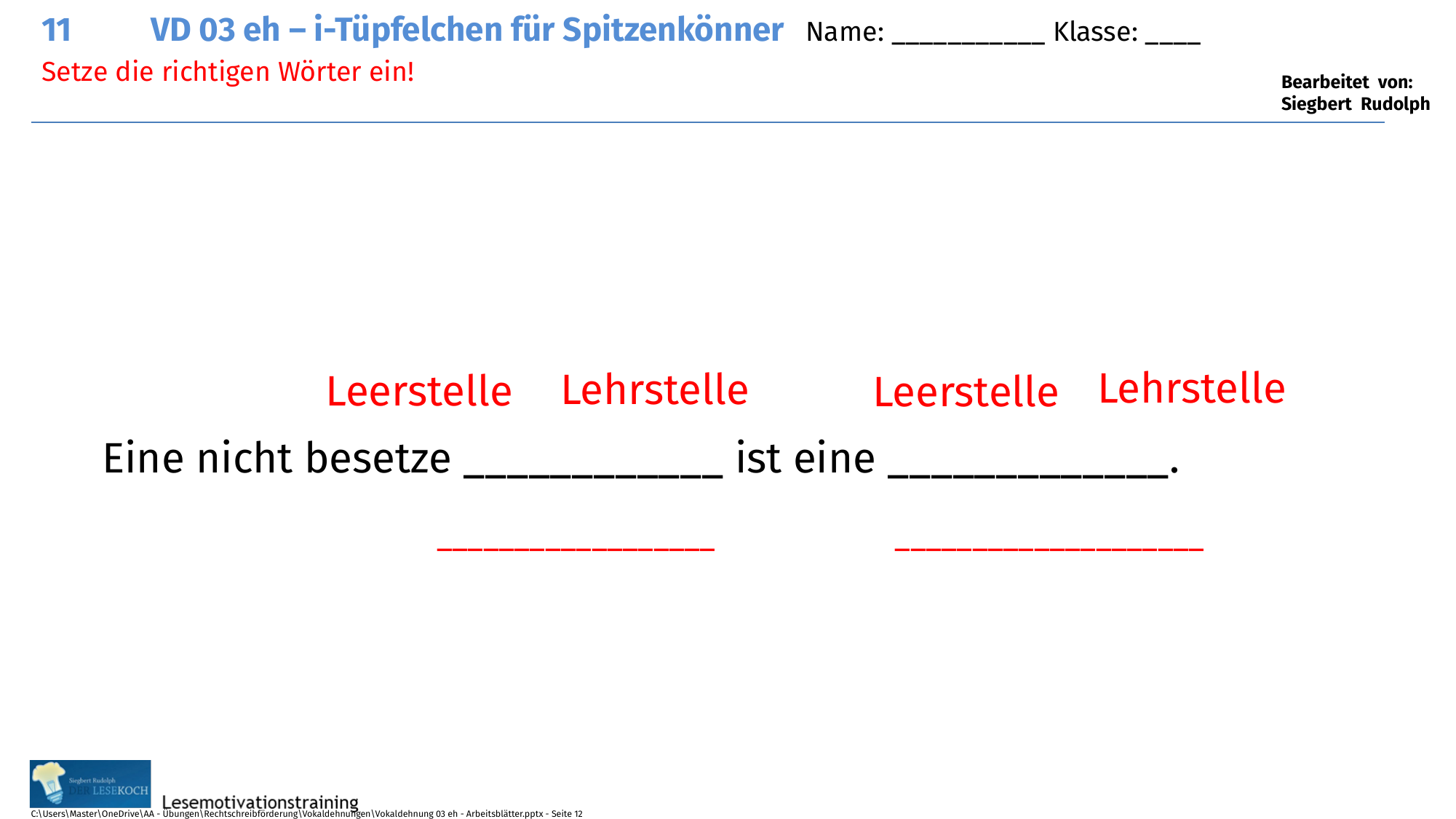

11	VD 03 eh – i-Tüpfelchen für Spitzenkönner	Name: ___________ Klasse: ____
12
Setze die richtigen Wörter ein!
Lehrstelle
Lehrstelle
Leerstelle
Leerstelle
Eine nicht besetze ____________ ist eine _____________.
__________________
____________________

C:\Users\Master\OneDrive\AA - Übungen\Rechtschreibförderung\Vokaldehnungen\Vokaldehnung 03 eh - Arbeitsblätter.pptx - Seite 12